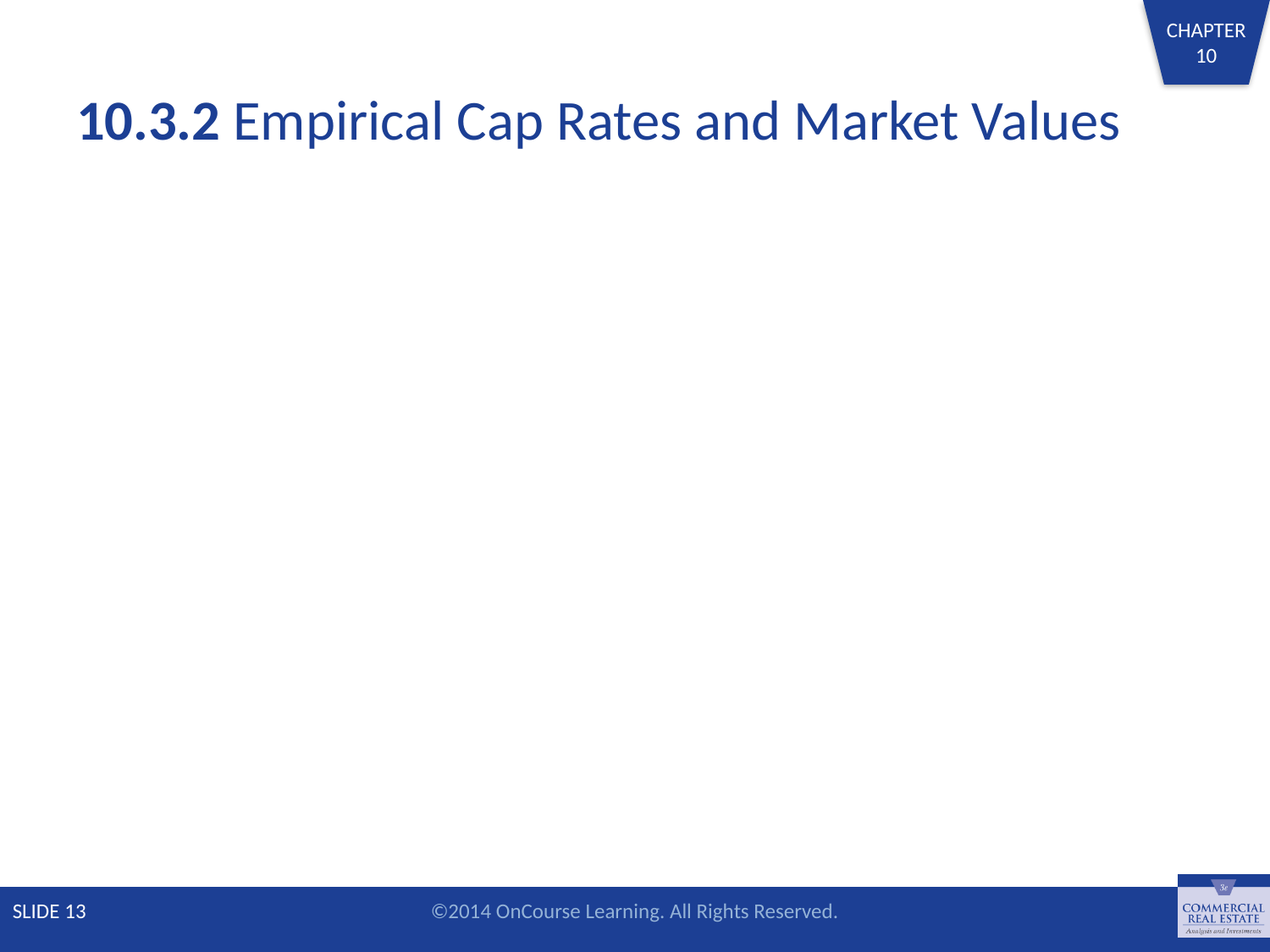

# 10.3.2 Empirical Cap Rates and Market Values

SLIDE 13